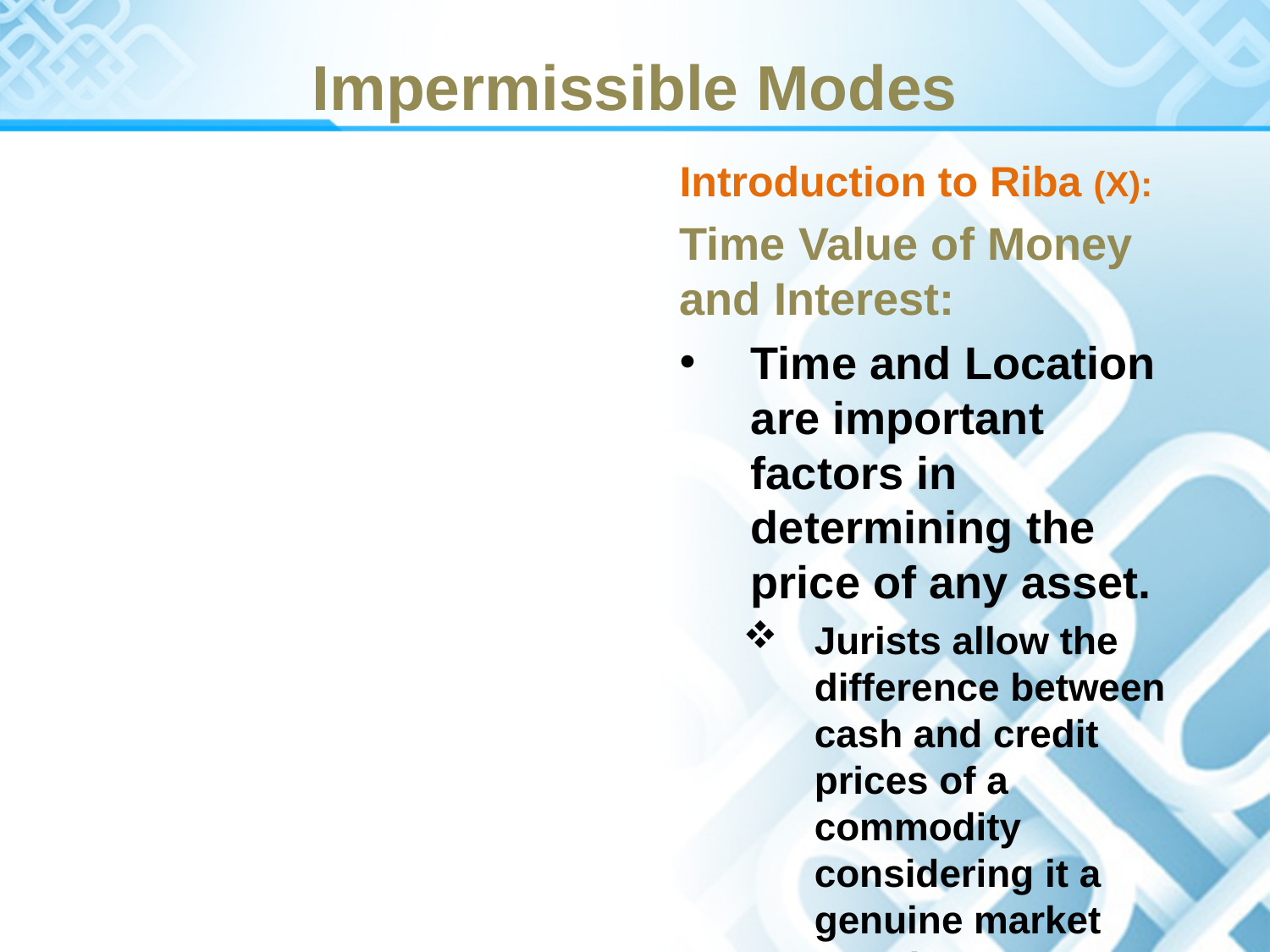

Impermissible Modes
Introduction to Riba (X):
Time Value of Money and Interest:
Time and Location are important factors in determining the price of any asset.
Jurists allow the difference between cash and credit prices of a commodity considering it a genuine market practice.